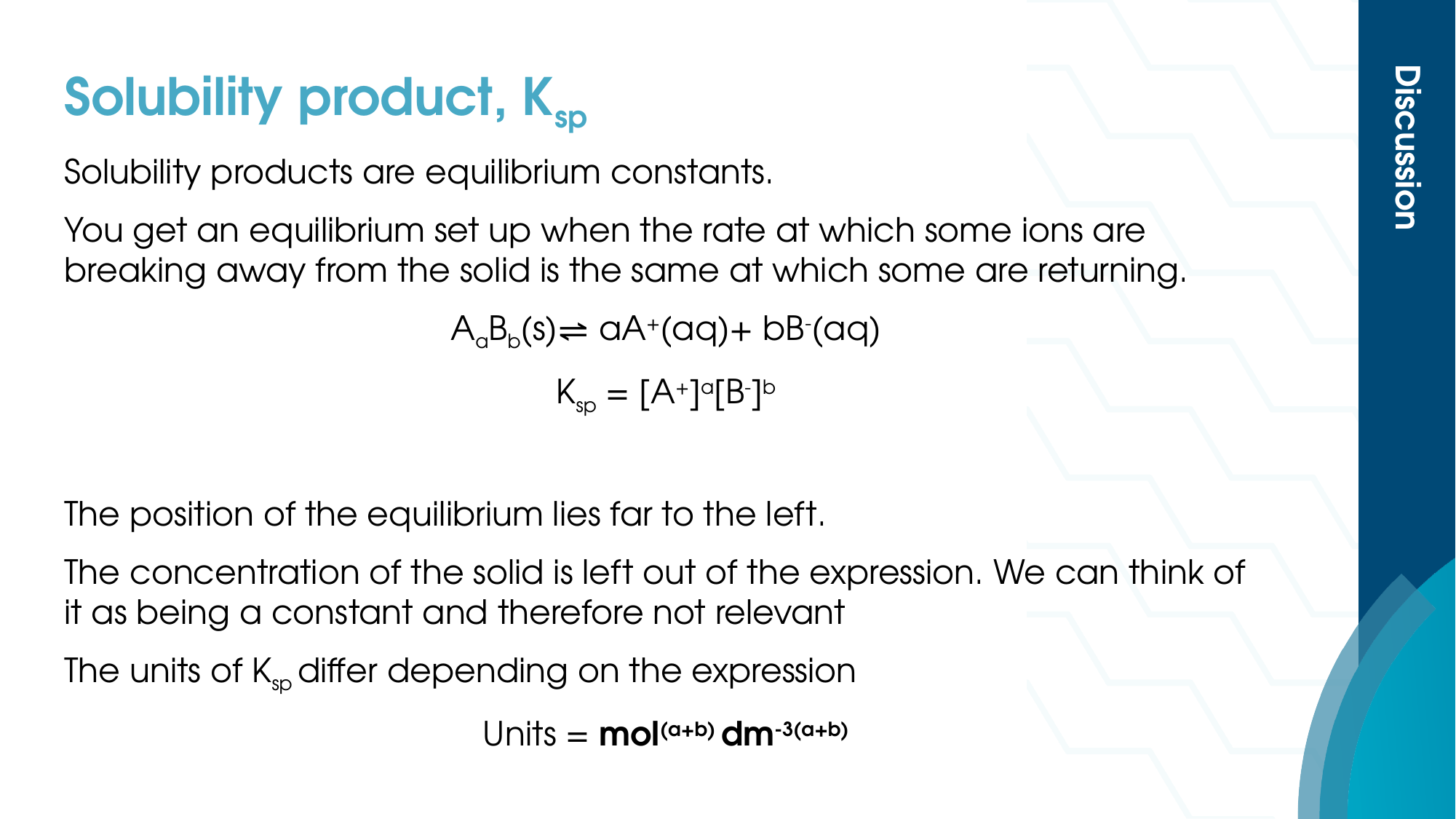

# Solubility product, Ksp
Discussion
Solubility products are equilibrium constants.
You get an equilibrium set up when the rate at which some ions are breaking away from the solid is the same at which some are returning.
AaBb(s)⇌ aA+(aq)+ bB-(aq)
Ksp = [A+]a[B-]b

The position of the equilibrium lies far to the left.
The concentration of the solid is left out of the expression. We can think of it as being a constant and therefore not relevant
The units of Ksp differ depending on the expression
Units = mol(a+b) dm-3(a+b)